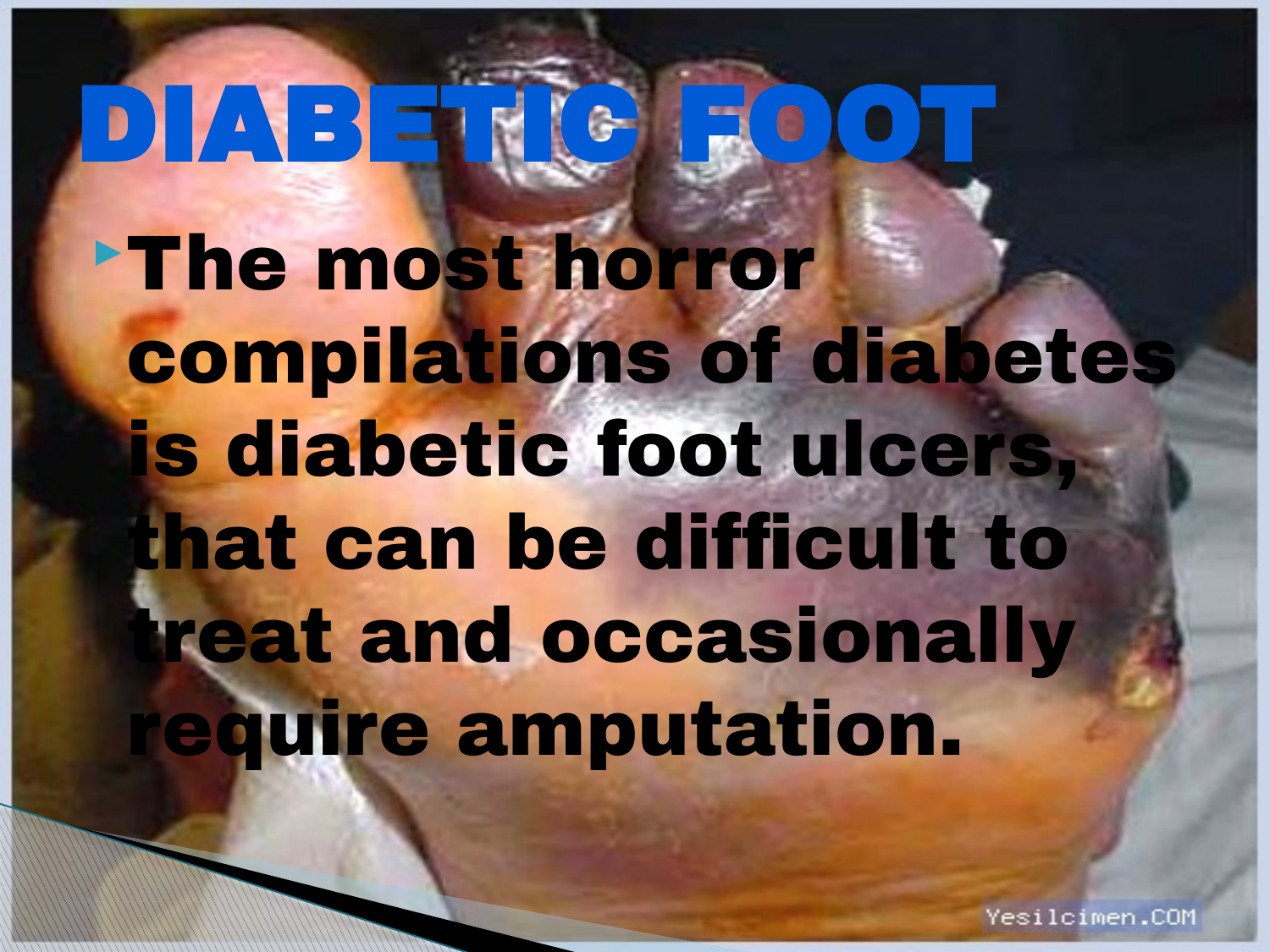

# Diabetic foot
The most horror compilations of diabetes is diabetic foot ulcers, that can be difficult to treat and occasionally require amputation.